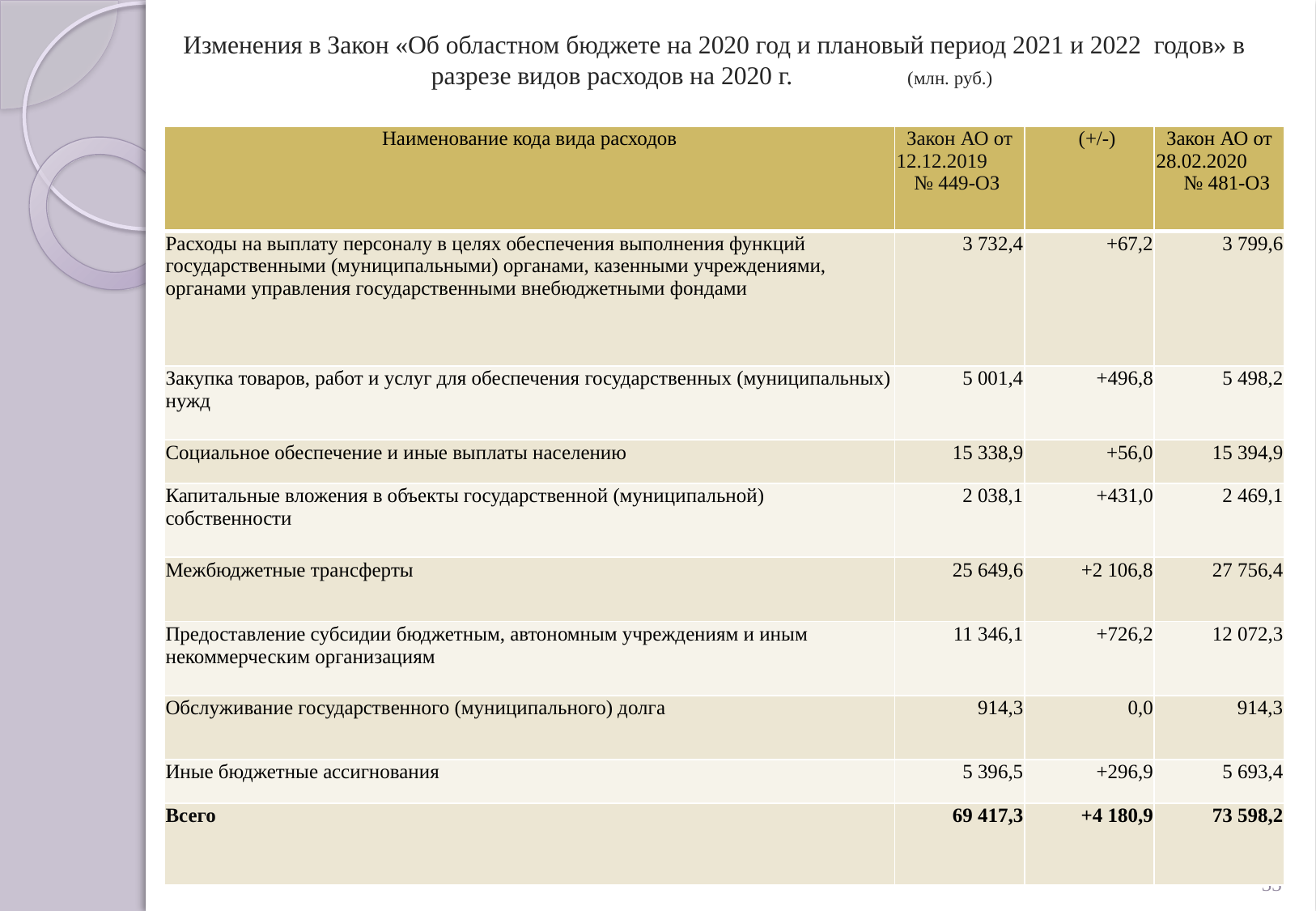

# Изменения в Закон «Об областном бюджете на 2020 год и плановый период 2021 и 2022  годов» в разрезе видов расходов на 2020 г.                  (млн. руб.)
| Наименование кода вида расходов | Закон АО от 12.12.2019 № 449-ОЗ | (+/-) | Закон АО от 28.02.2020 № 481-ОЗ |
| --- | --- | --- | --- |
| Расходы на выплату персоналу в целях обеспечения выполнения функций государственными (муниципальными) органами, казенными учреждениями, органами управления государственными внебюджетными фондами | 3 732,4 | +67,2 | 3 799,6 |
| Закупка товаров, работ и услуг для обеспечения государственных (муниципальных) нужд | 5 001,4 | +496,8 | 5 498,2 |
| Социальное обеспечение и иные выплаты населению | 15 338,9 | +56,0 | 15 394,9 |
| Капитальные вложения в объекты государственной (муниципальной) собственности | 2 038,1 | +431,0 | 2 469,1 |
| Межбюджетные трансферты | 25 649,6 | +2 106,8 | 27 756,4 |
| Предоставление субсидии бюджетным, автономным учреждениям и иным некоммерческим организациям | 11 346,1 | +726,2 | 12 072,3 |
| Обслуживание государственного (муниципального) долга | 914,3 | 0,0 | 914,3 |
| Иные бюджетные ассигнования | 5 396,5 | +296,9 | 5 693,4 |
| Всего | 69 417,3 | +4 180,9 | 73 598,2 |
33